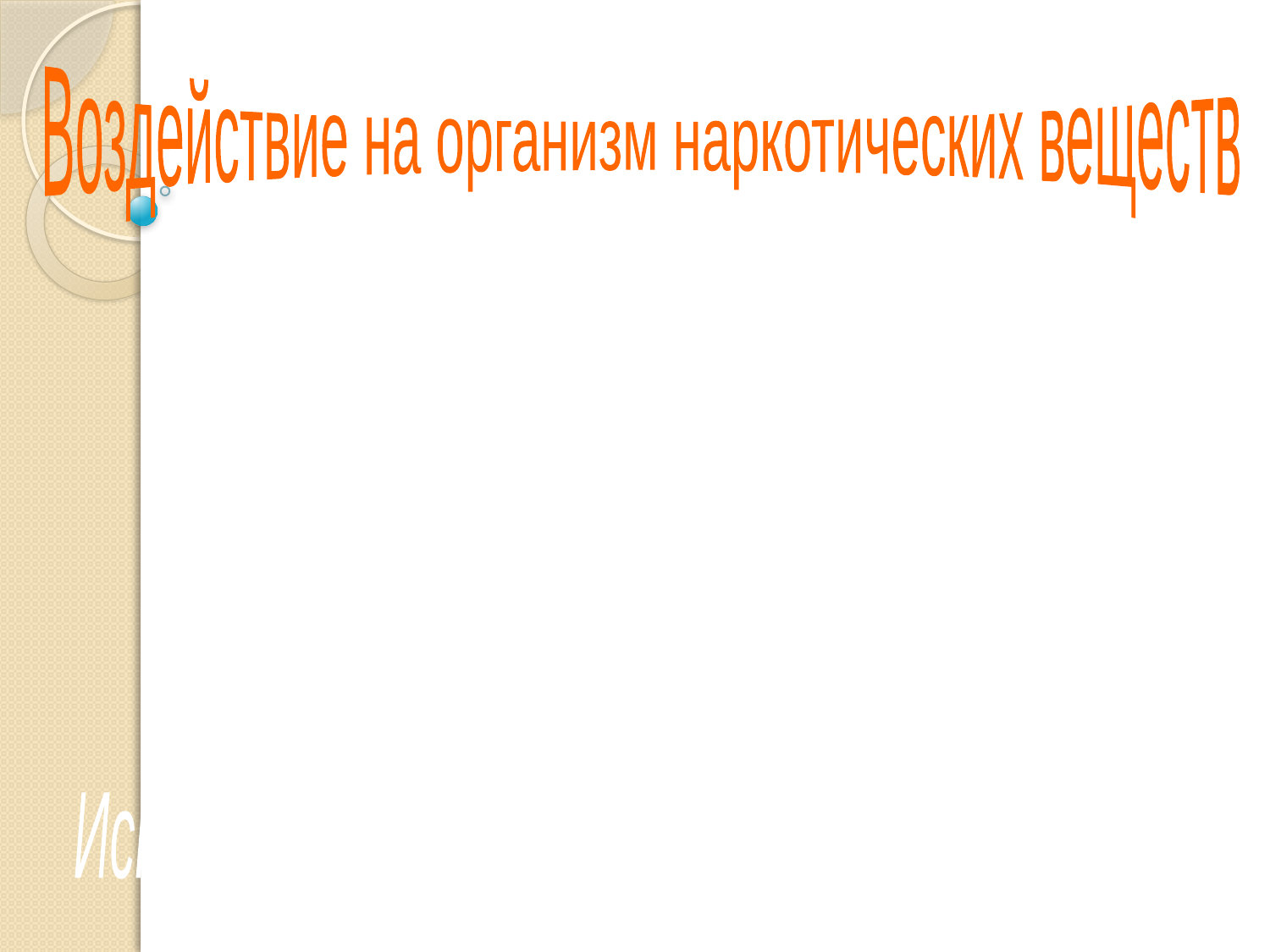

Воздействие на организм наркотических веществ
Исполнил ученик 9 "б" класса Лебанин Виталий